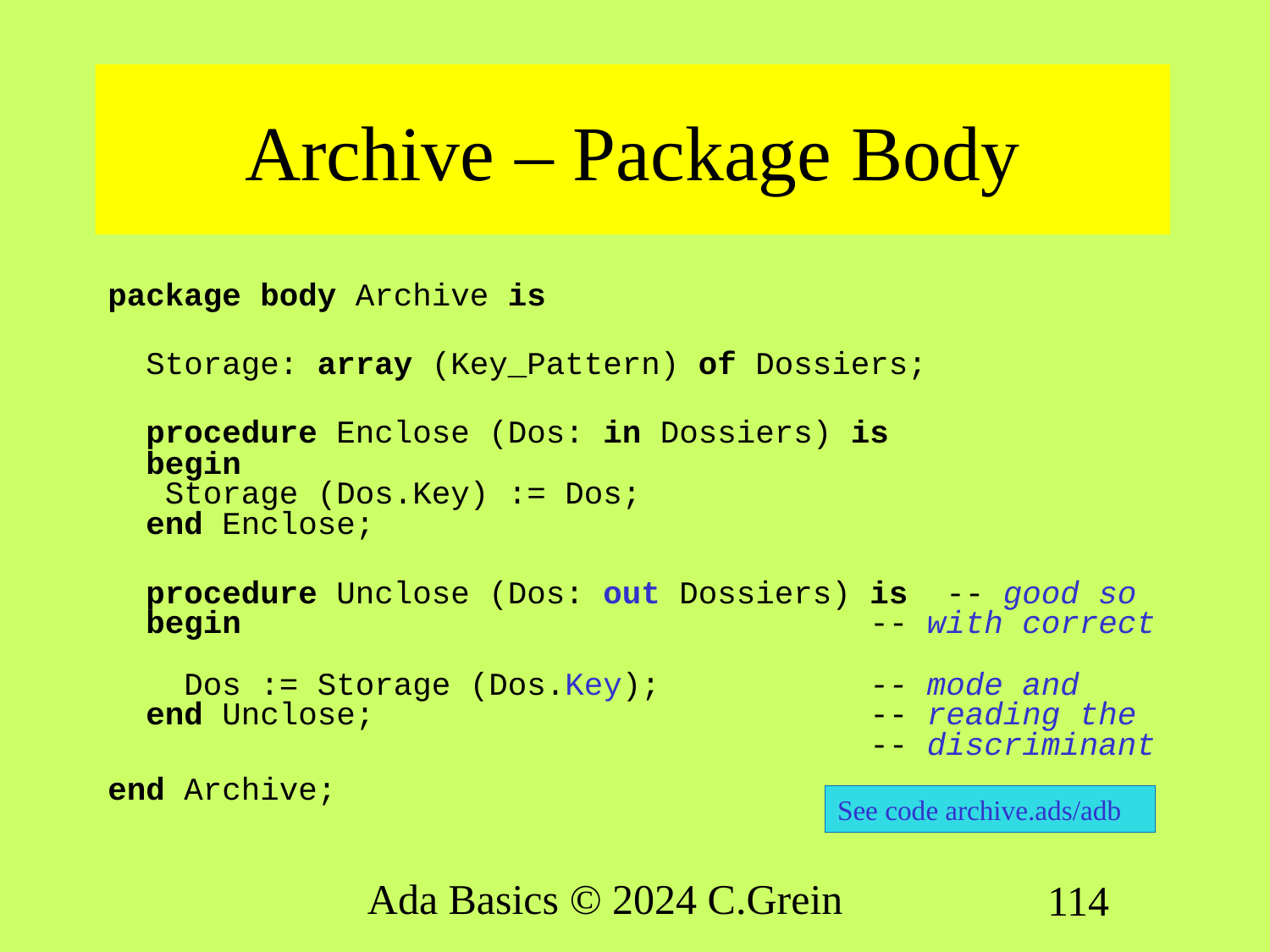

# Archive – Package Body
package body Archive is

  Storage: array (Key_Pattern) of Dossiers;

  procedure Enclose (Dos: in Dossiers) is
  begin
   Storage (Dos.Key) := Dos;
  end Enclose;

  procedure Unclose (Dos: out Dossiers) is  -- good so
  begin                                 -- with correct
    Dos := Storage (Dos.Key);           -- mode and
  end Unclose;                          -- reading the
                                        -- discriminant
end Archive;
See code archive.ads/adb
Ada Basics © 2024 C.Grein
114